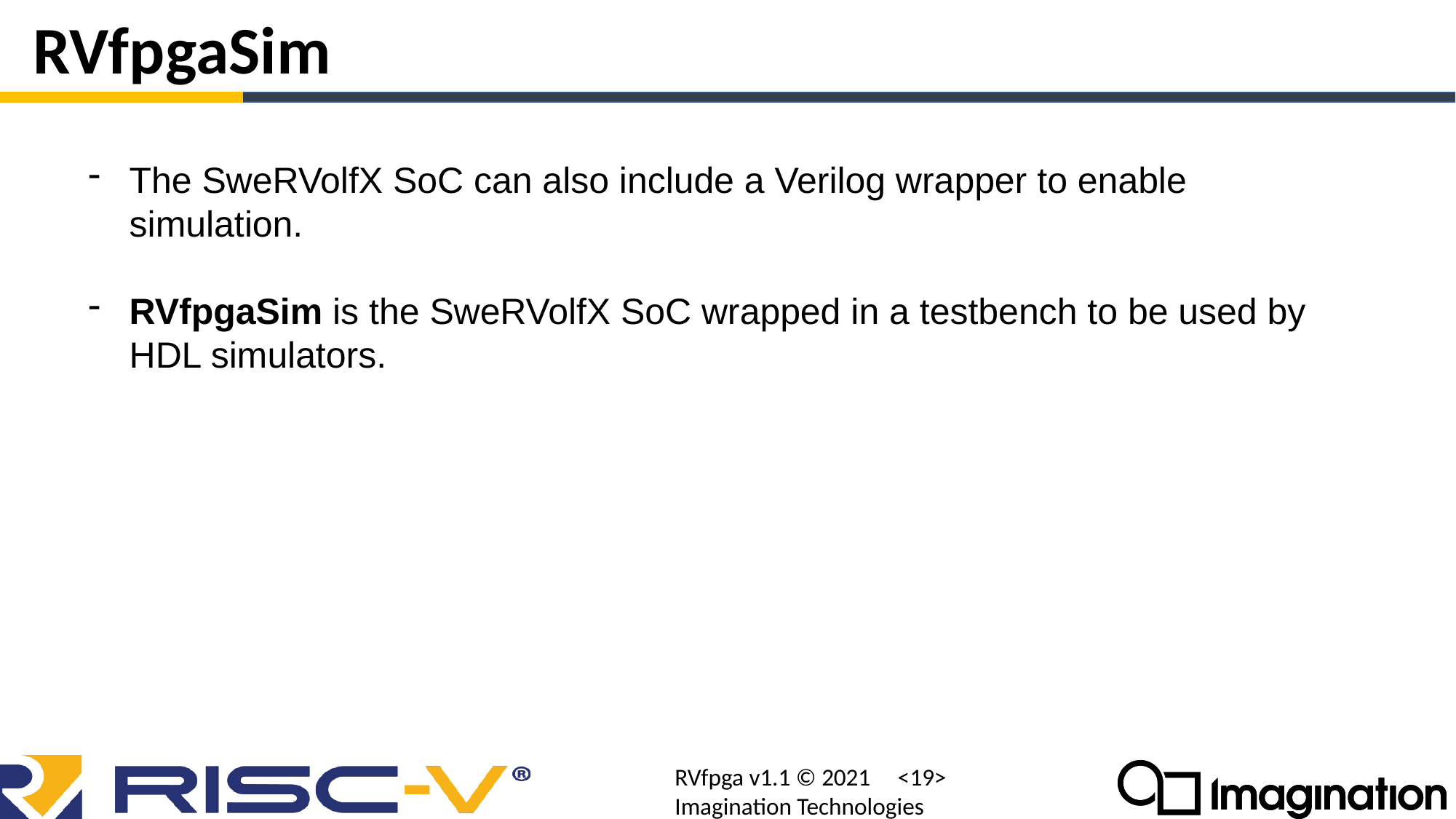

# RVfpgaSim
The SweRVolfX SoC can also include a Verilog wrapper to enable simulation.

RVfpgaSim is the SweRVolfX SoC wrapped in a testbench to be used by HDL simulators.